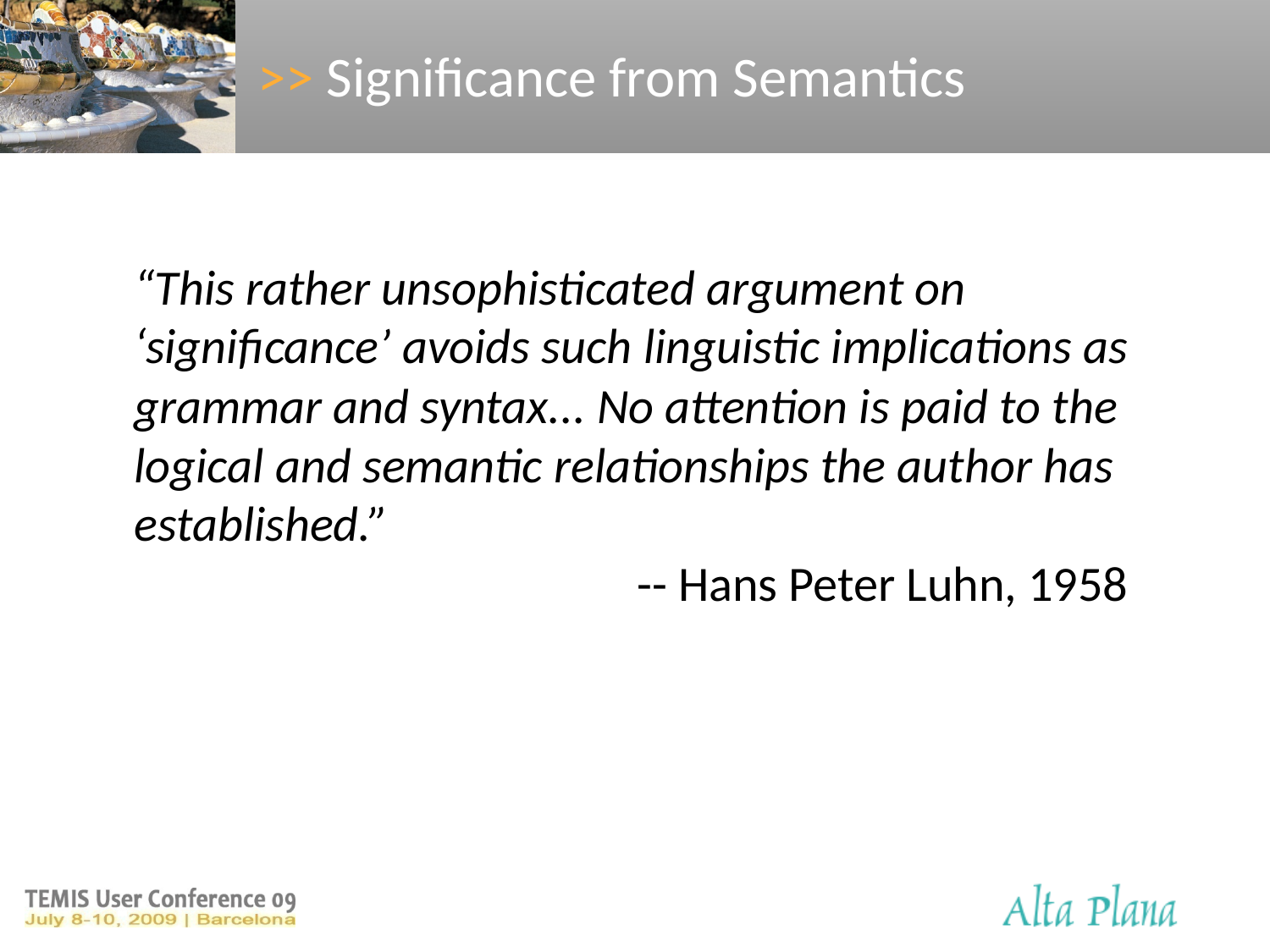

# >> Significance from Semantics
“This rather unsophisticated argument on ‘significance’ avoids such linguistic implications as grammar and syntax... No attention is paid to the logical and semantic relationships the author has established.”
-- Hans Peter Luhn, 1958